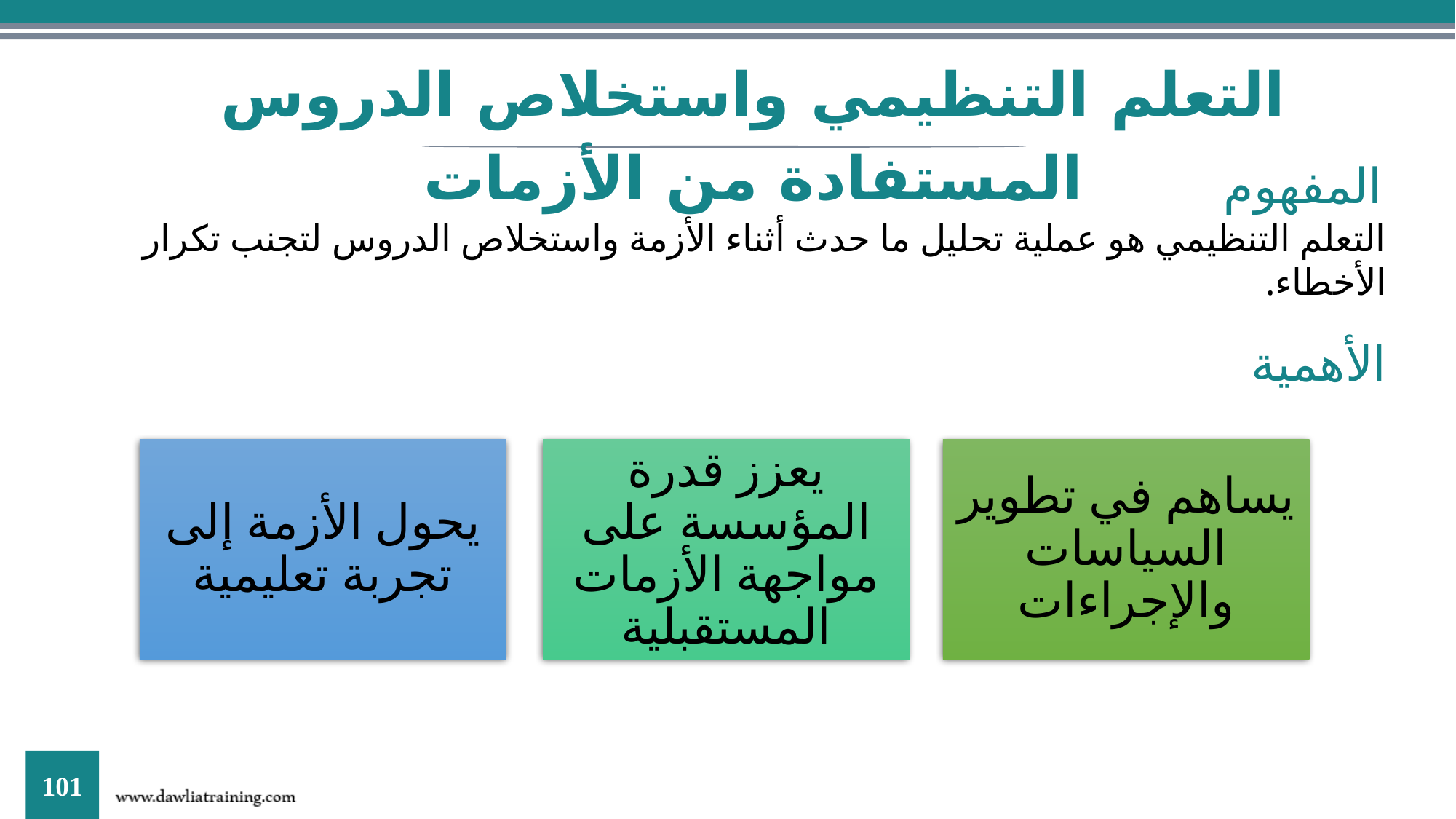

التعلم التنظيمي واستخلاص الدروس المستفادة من الأزمات
المفهوم
التعلم التنظيمي هو عملية تحليل ما حدث أثناء الأزمة واستخلاص الدروس لتجنب تكرار الأخطاء.
الأهمية
يحول الأزمة إلى تجربة تعليمية
يعزز قدرة المؤسسة على مواجهة الأزمات المستقبلية
يساهم في تطوير السياسات والإجراءات